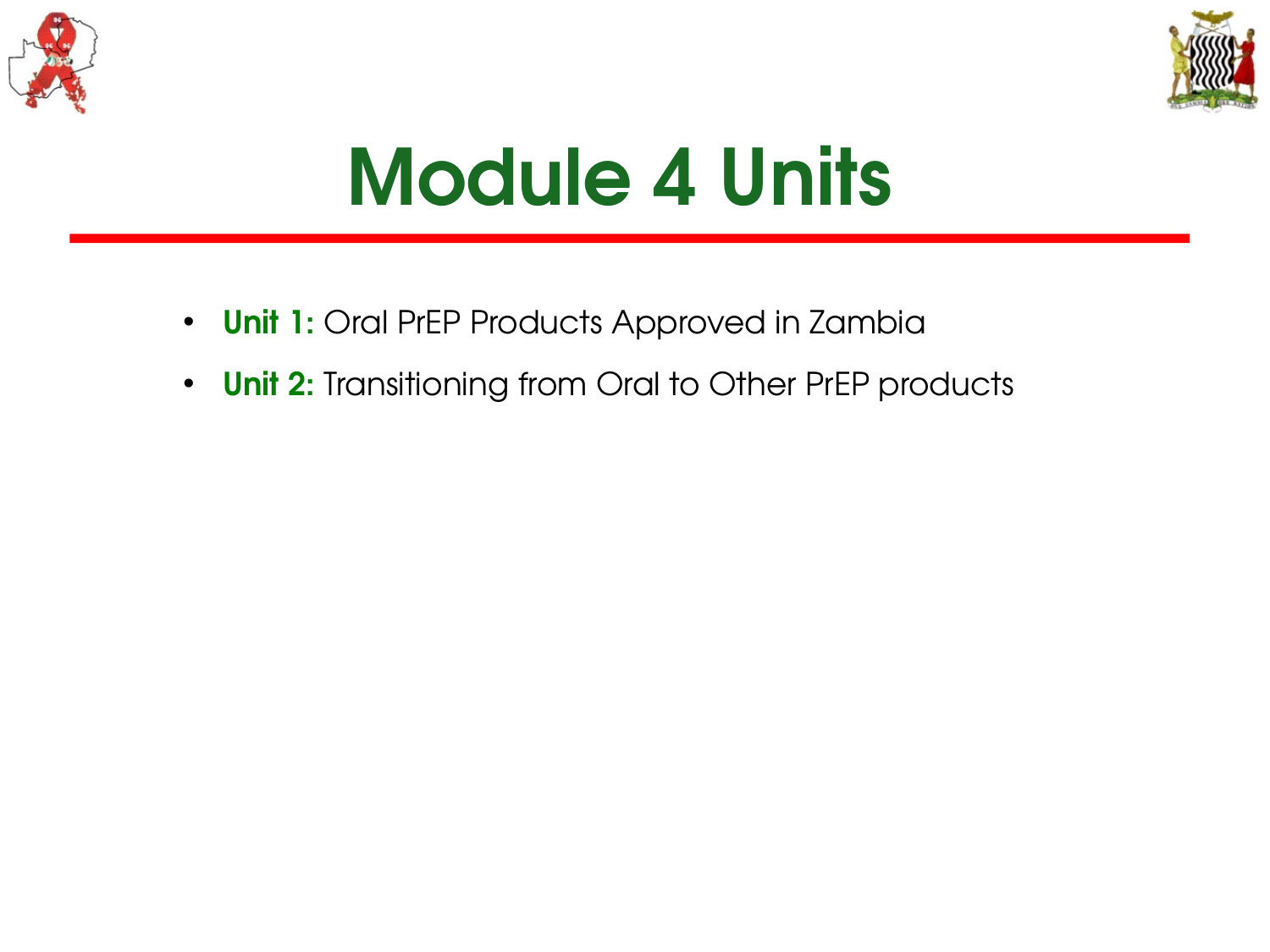

# Module 4 Units
Unit 1: Oral PrEP Products Approved in Zambia
Unit 2: Transitioning from Oral to Other PrEP products